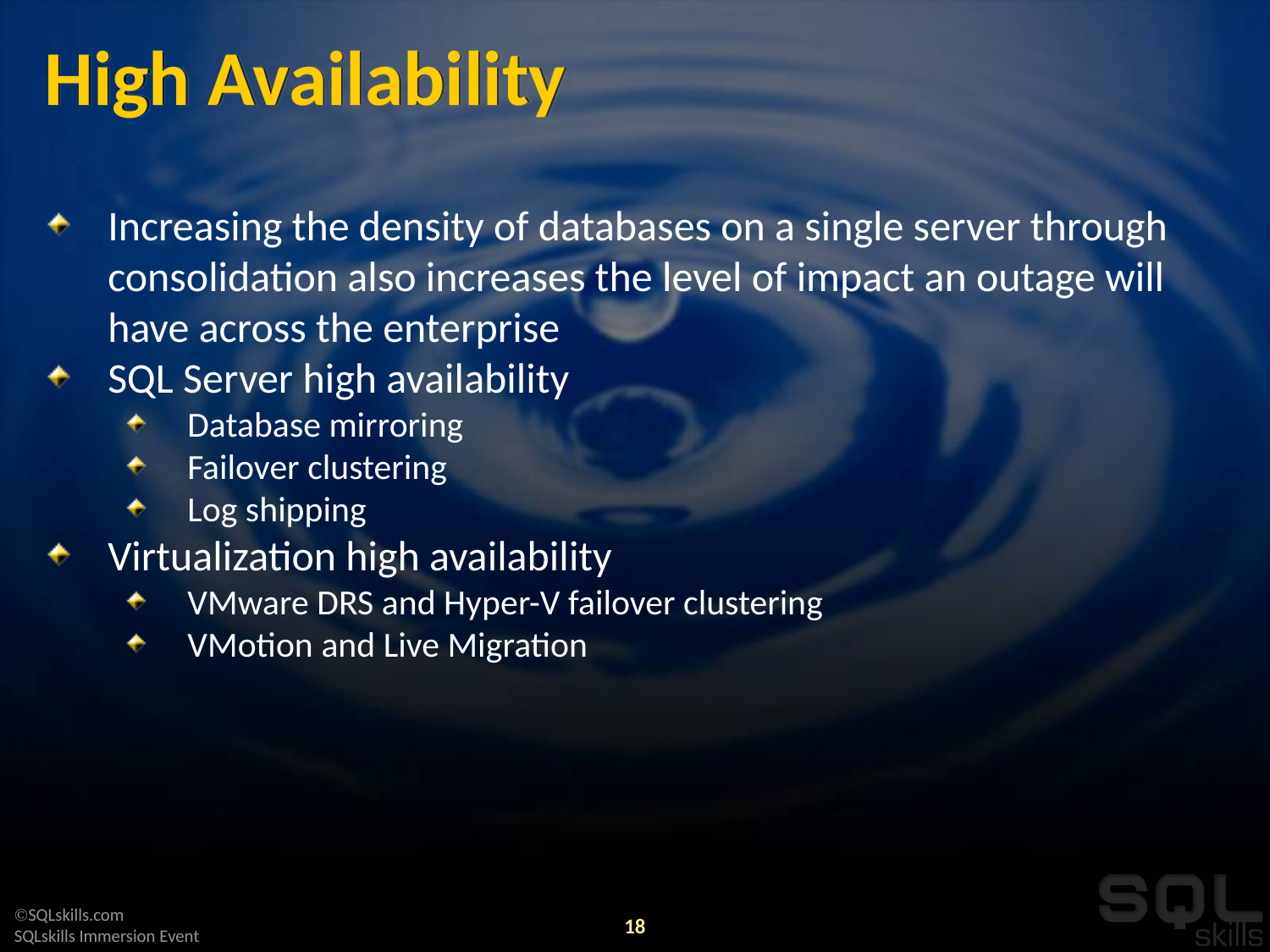

# High Availability
Increasing the density of databases on a single server through consolidation also increases the level of impact an outage will have across the enterprise
SQL Server high availability
Database mirroring
Failover clustering
Log shipping
Virtualization high availability
VMware DRS and Hyper-V failover clustering
VMotion and Live Migration

18